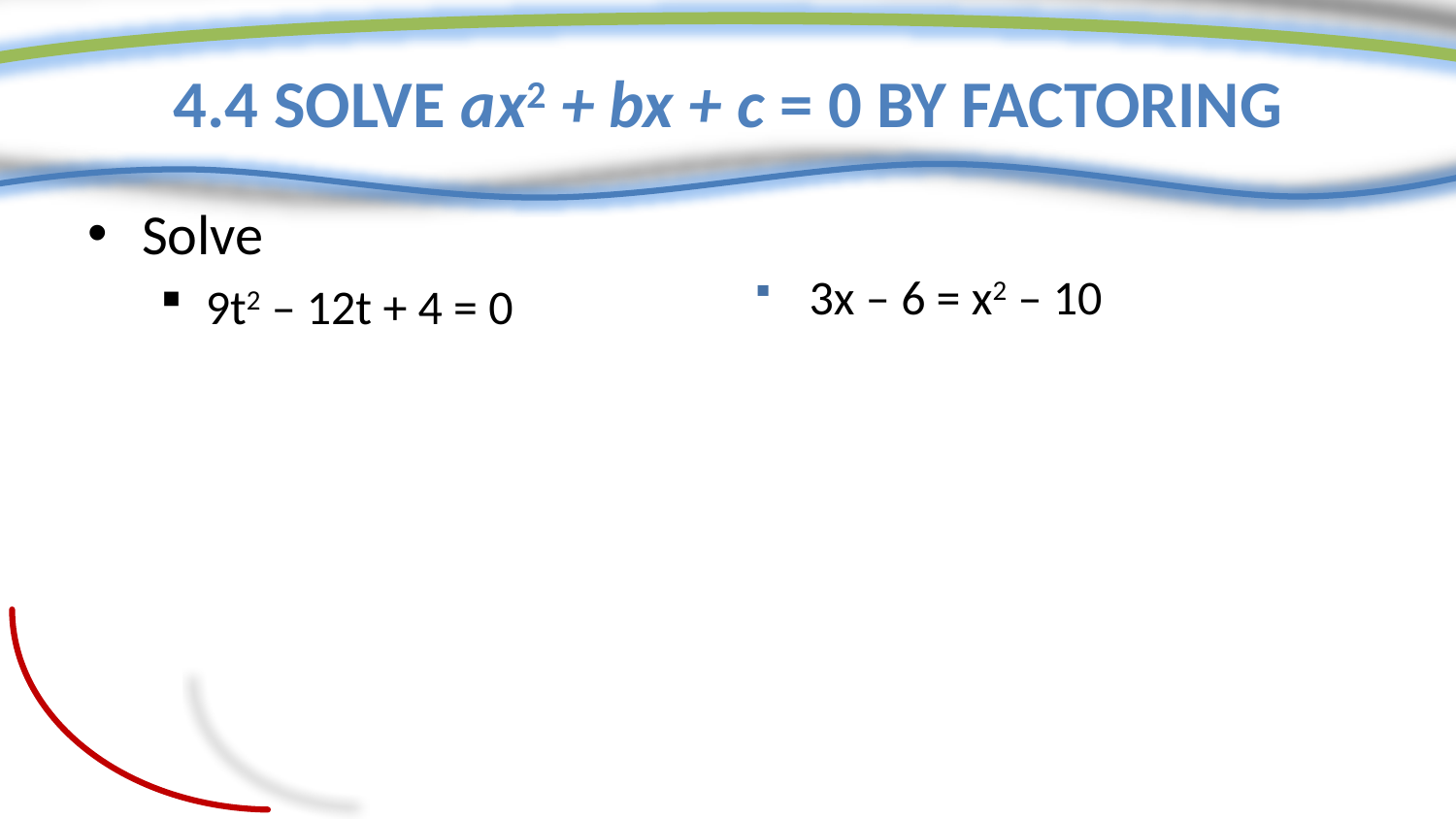

# 4.4 Solve ax2 + bx + c = 0 by Factoring
Solve
9t2 – 12t + 4 = 0

3x – 6 = x2 – 10